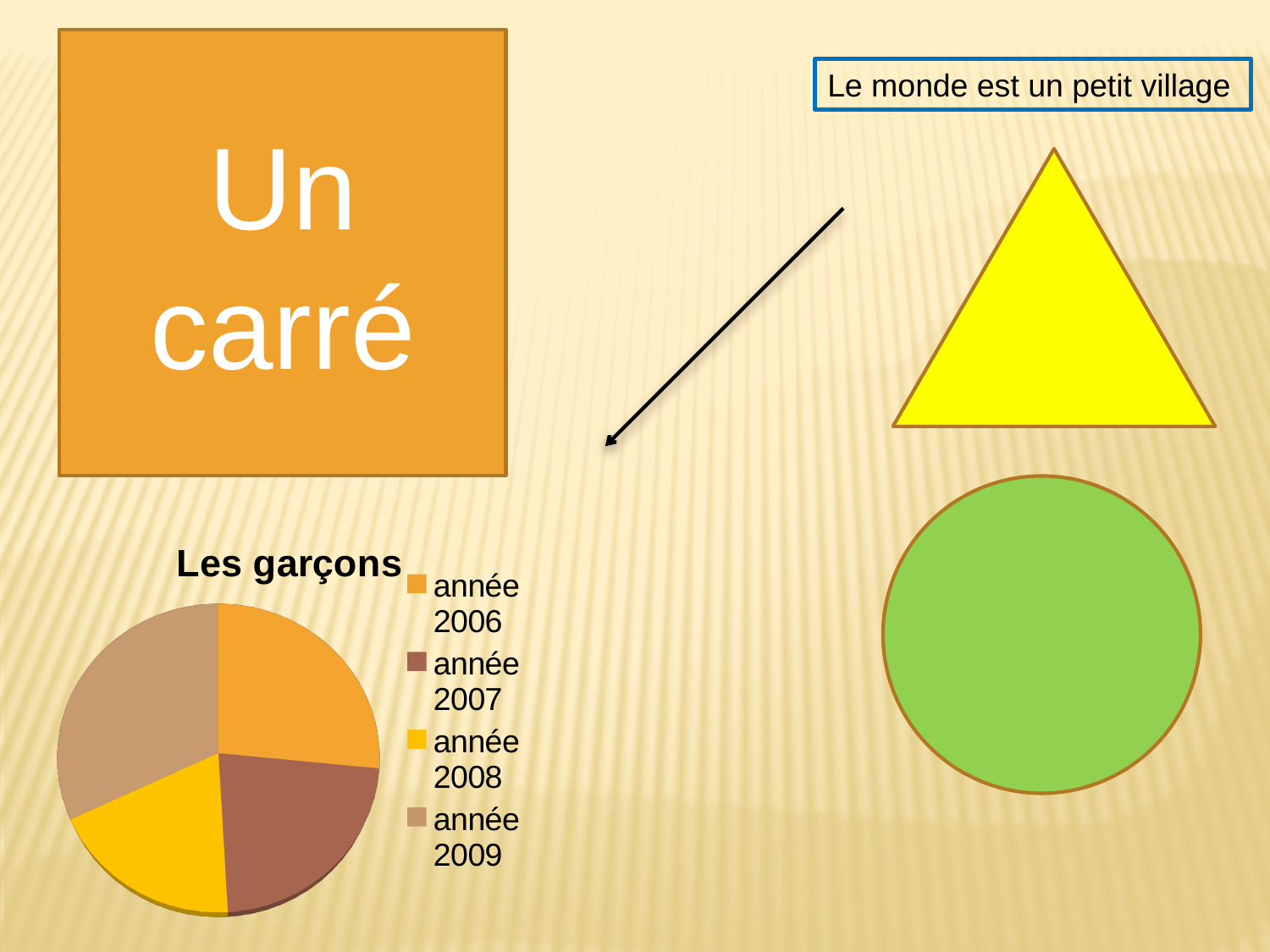

Un carré
Le monde est un petit village

[unsupported chart]